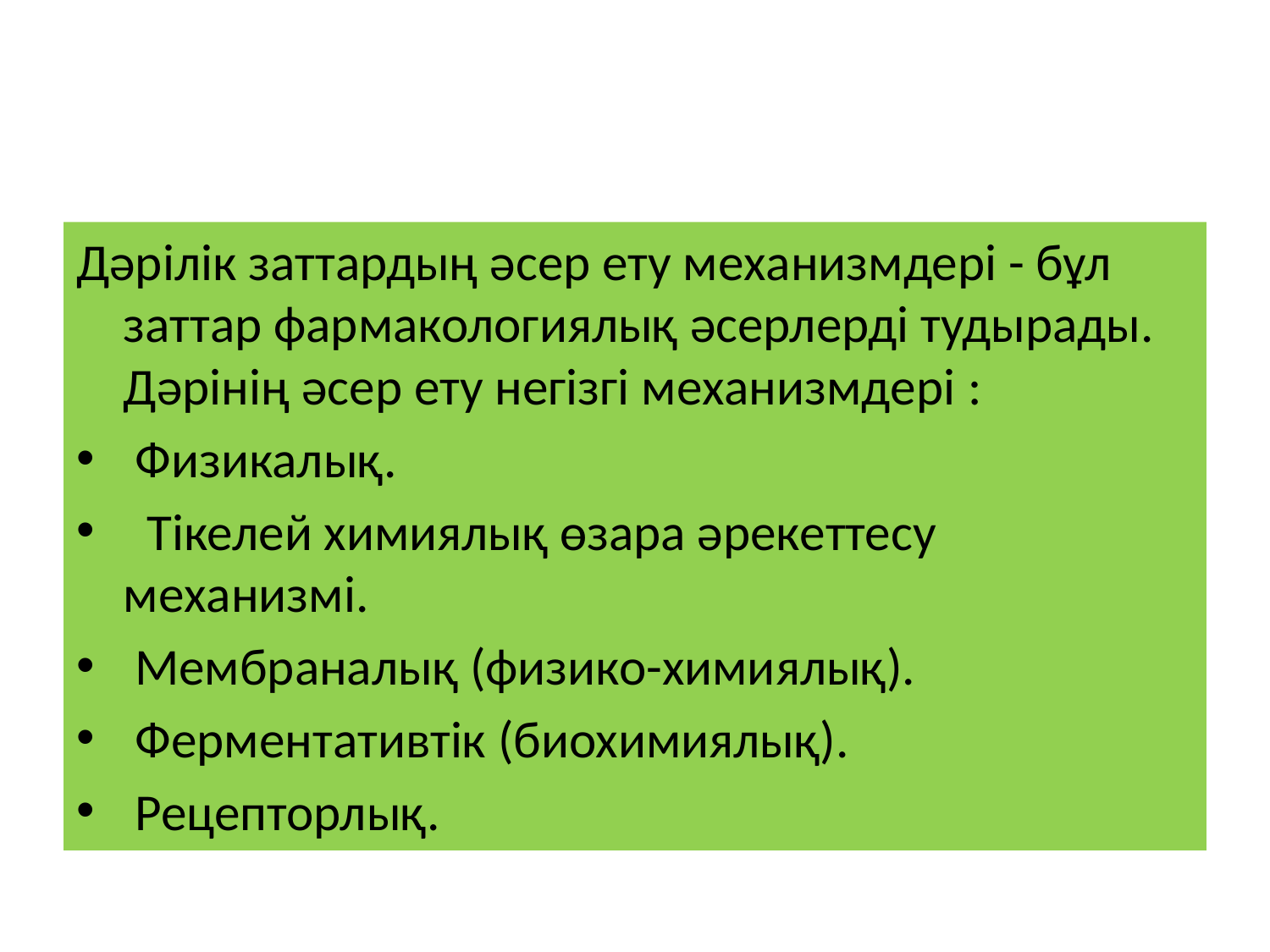

#
Дәрілік заттардың әсер ету механизмдері - бұл заттар фармакологиялық әсерлерді тудырады. Дәрінің әсер ету негізгі механизмдері :
 Физикалық.
  Тікелей химиялық өзара әрекеттесу механизмі.
 Мембраналық (физико-химиялық).
 Ферментативтік (биохимиялық).
 Рецепторлық.